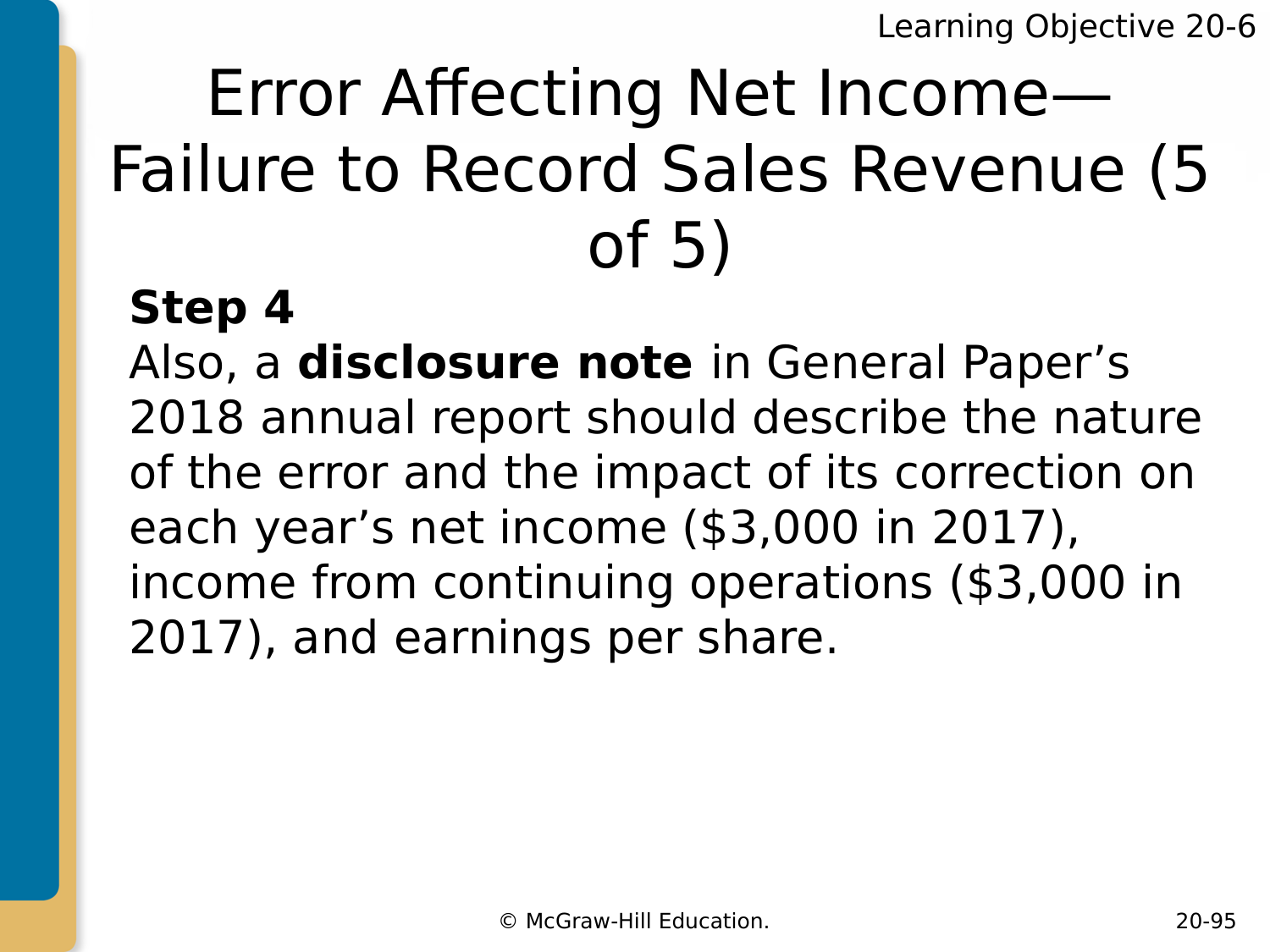

Learning Objective 20-6
# Error Affecting Net Income—Failure to Record Sales Revenue (5 of 5)
Step 4
Also, a disclosure note in General Paper’s 2018 annual report should describe the nature of the error and the impact of its correction on each year’s net income ($3,000 in 2017), income from continuing operations ($3,000 in 2017), and earnings per share.